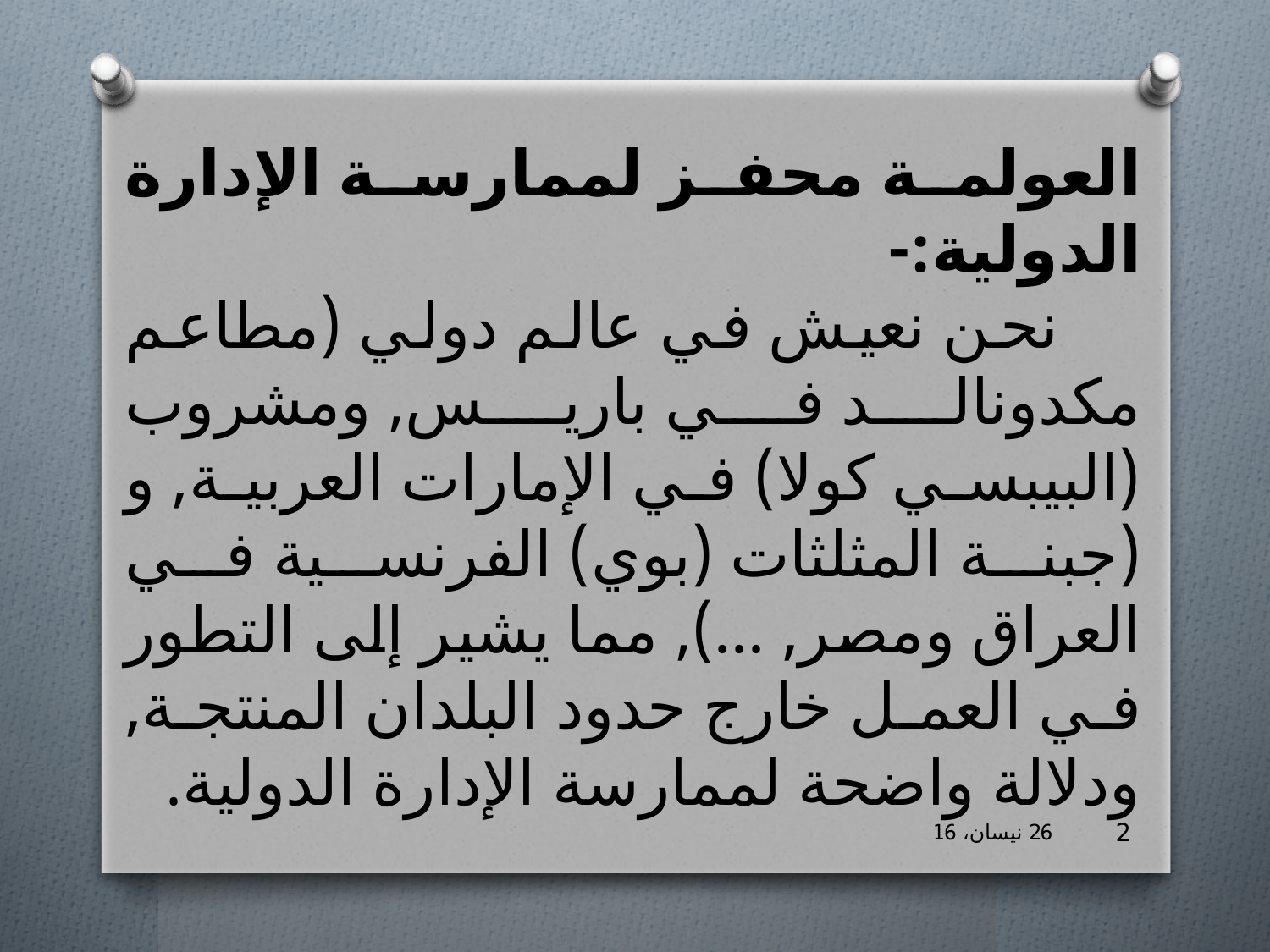

العولمة محفز لممارسة الإدارة الدولية:-
     نحن نعيش في عالم دولي (مطاعم مكدونالد في باريس, ومشروب (البيبسي كولا) في الإمارات العربية, و (جبنة المثلثات (بوي) الفرنسية في العراق ومصر, ...), مما يشير إلى التطور في العمل خارج حدود البلدان المنتجة, ودلالة واضحة لممارسة الإدارة الدولية.

26 نيسان، 16
2